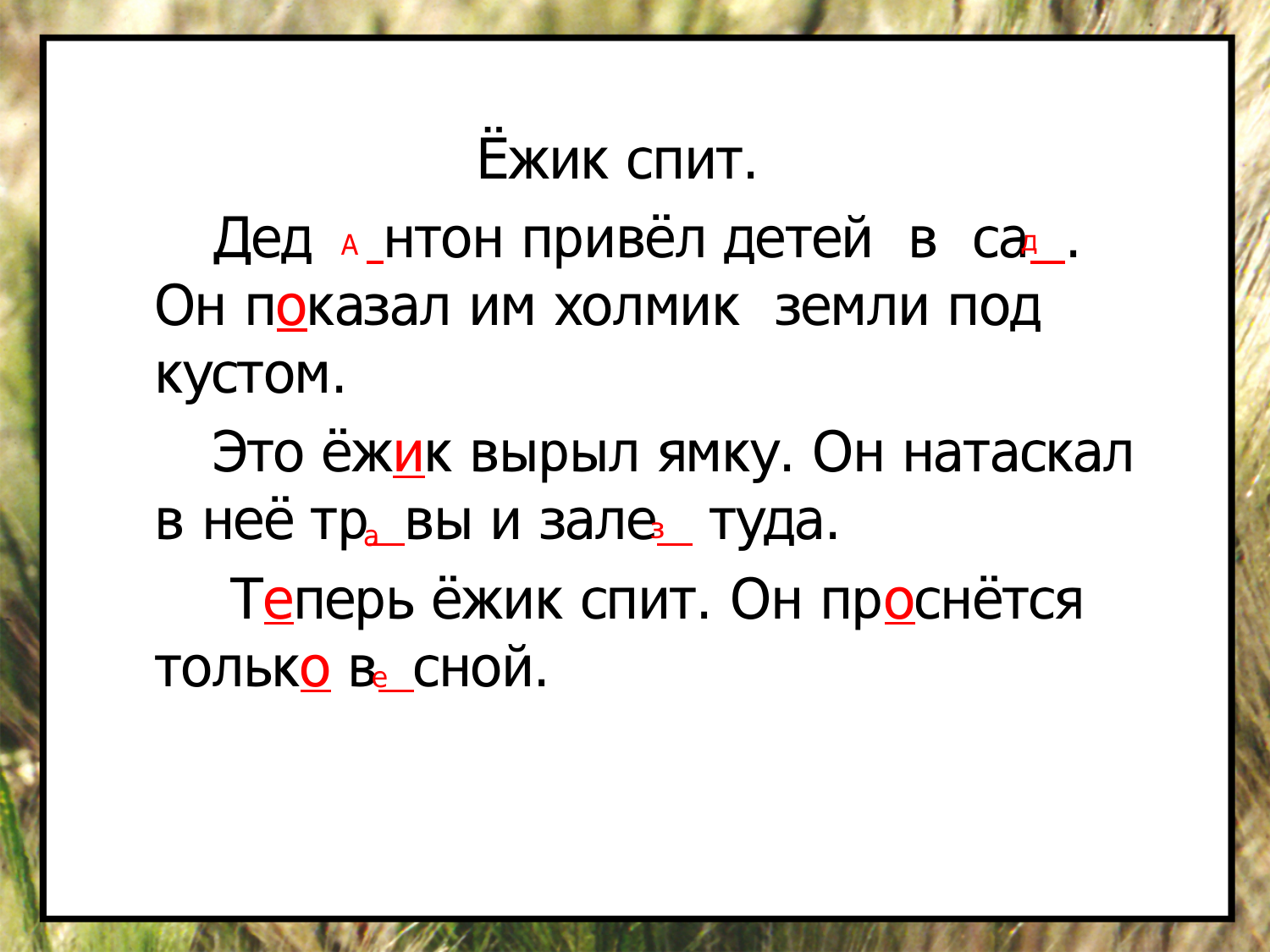

#
                     Ёжик спит.
      Дед    нтон привёл детей  в  са  .  Он показал им холмик  земли под кустом.
      Это ёжик вырыл ямку. Он натаскал в неё тр  вы и зале   туда.
       Теперь ёжик спит. Он проснётся только в  сной.
 д
 А
 з
 а
 е